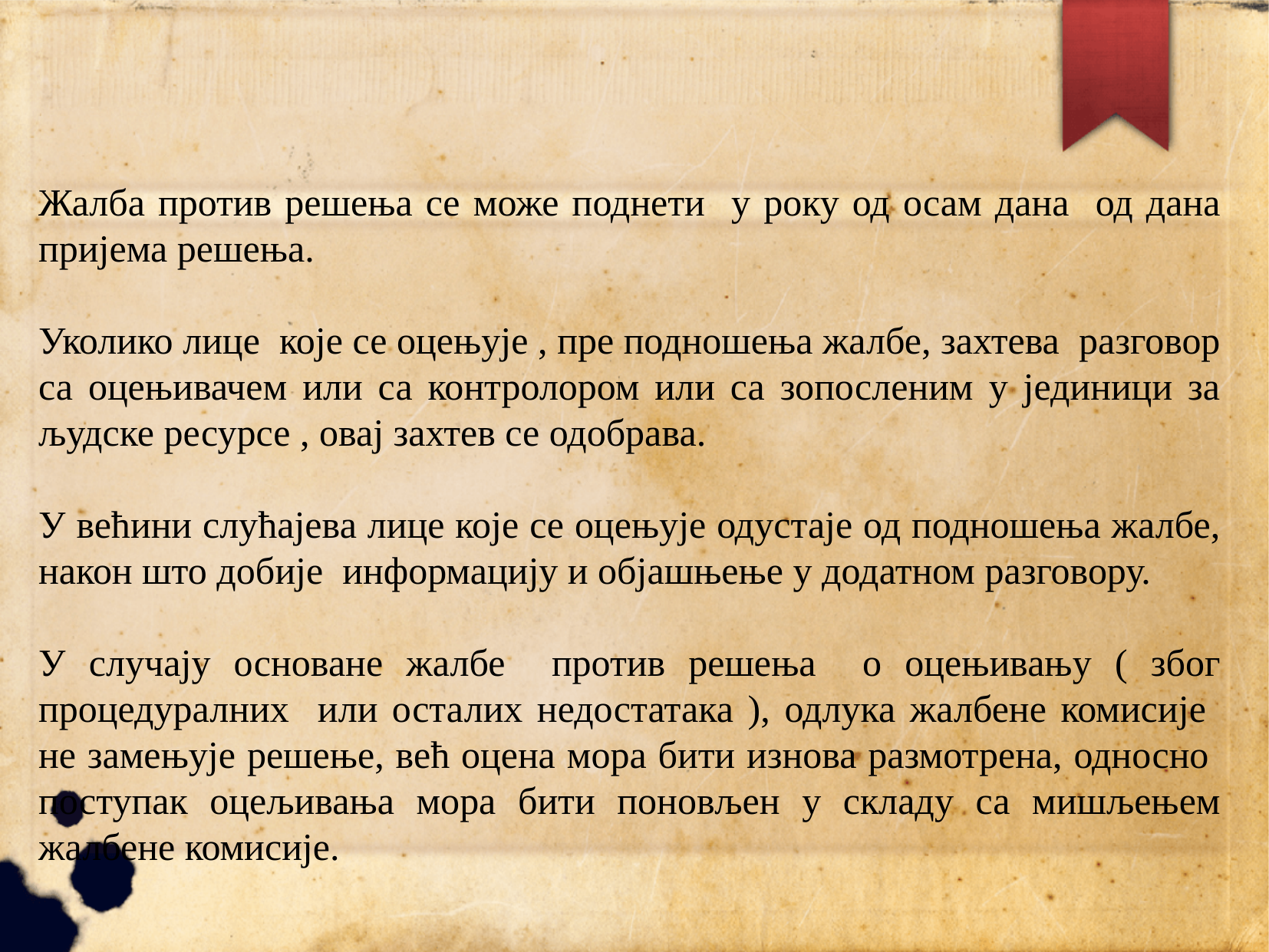

Жалба против решења се може поднети  у року од осам дана  од дана пријема решења.

Уколико лице  које се оцењује , пре подношења жалбе, захтева  разговор са оцењивачем или са контролором или са зопосленим у јединици за људске ресурсе , овај захтев се одобрава.

У већини слућајева лице које се оцењује одустаје од подношења жалбе, након што добије  информацију и објашњење у додатном разговору.

У случају основане жалбе  против решења  о оцењивању ( због процедуралних  или осталих недостатака ), одлука жалбене комисије  не замењује решење, већ оцена мора бити изнова размотрена, односно  поступак оцељивања мора бити поновљен у складу са мишљењем жалбене комисије.